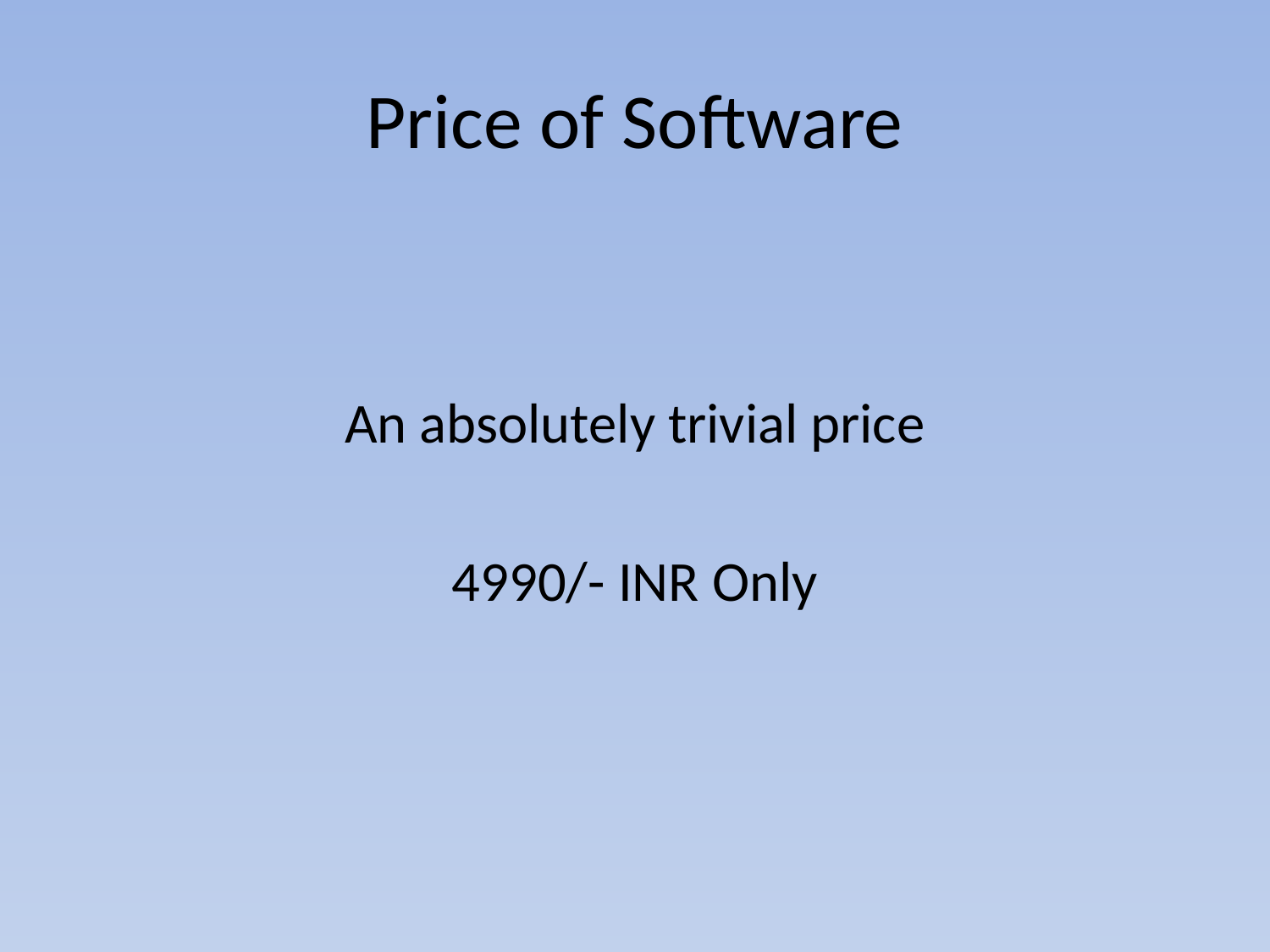

# Price of Software

An absolutely trivial price

4990/- INR Only